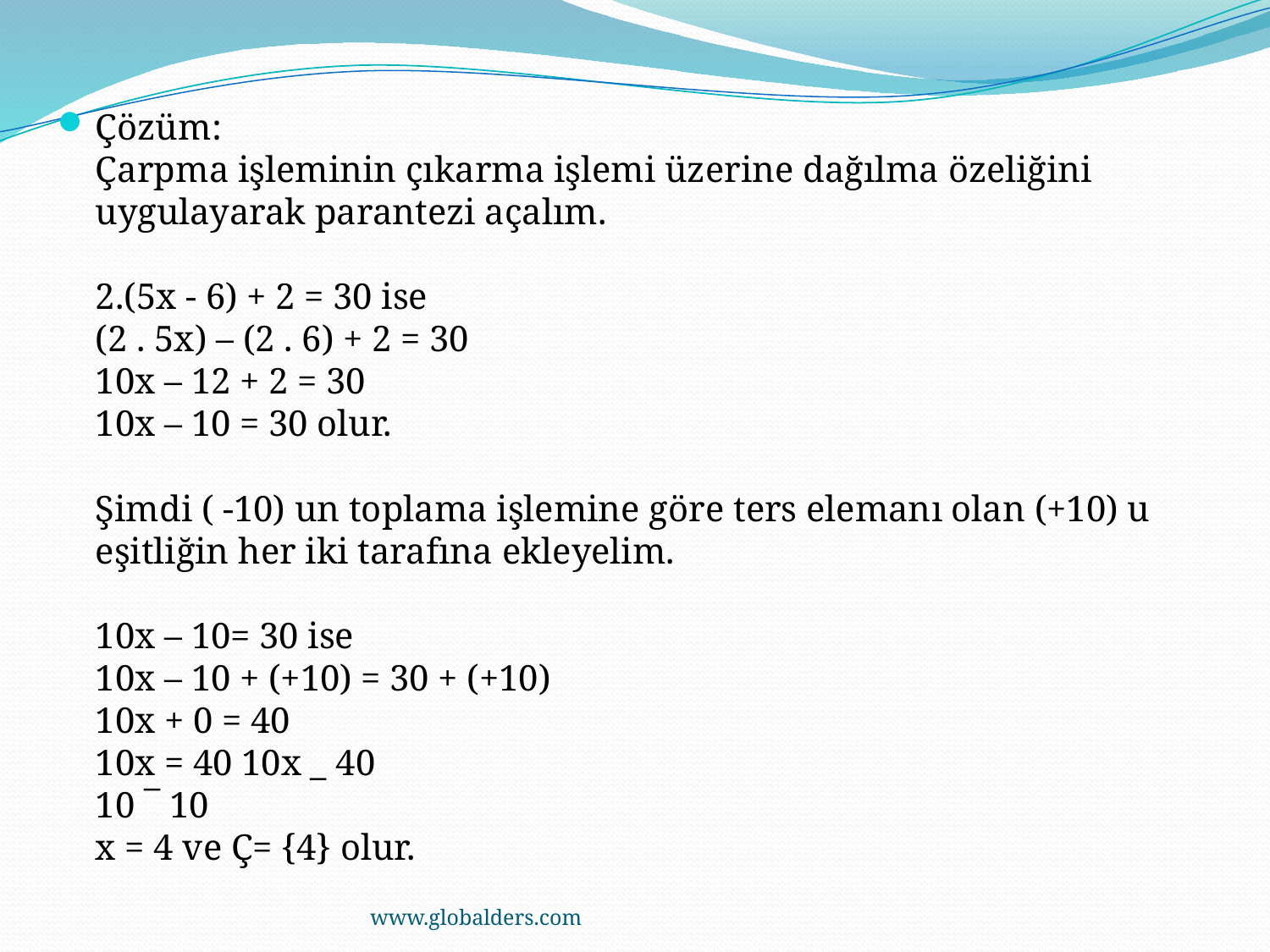

Çözüm:
Çarpma işleminin çıkarma işlemi üzerine dağılma özeliğini uygulayarak parantezi açalım.
2.(5x - 6) + 2 = 30 ise 
(2 . 5x) – (2 . 6) + 2 = 30
10x – 12 + 2 = 30
10x – 10 = 30 olur.
Şimdi ( -10) un toplama işlemine göre ters elemanı olan (+10) u eşitliğin her iki tarafına ekleyelim.
10x – 10= 30 ise 
10x – 10 + (+10) = 30 + (+10)
10x + 0 = 40
10x = 40 10x _ 40
10 ¯ 10
x = 4 ve Ç= {4} olur.
www.globalders.com